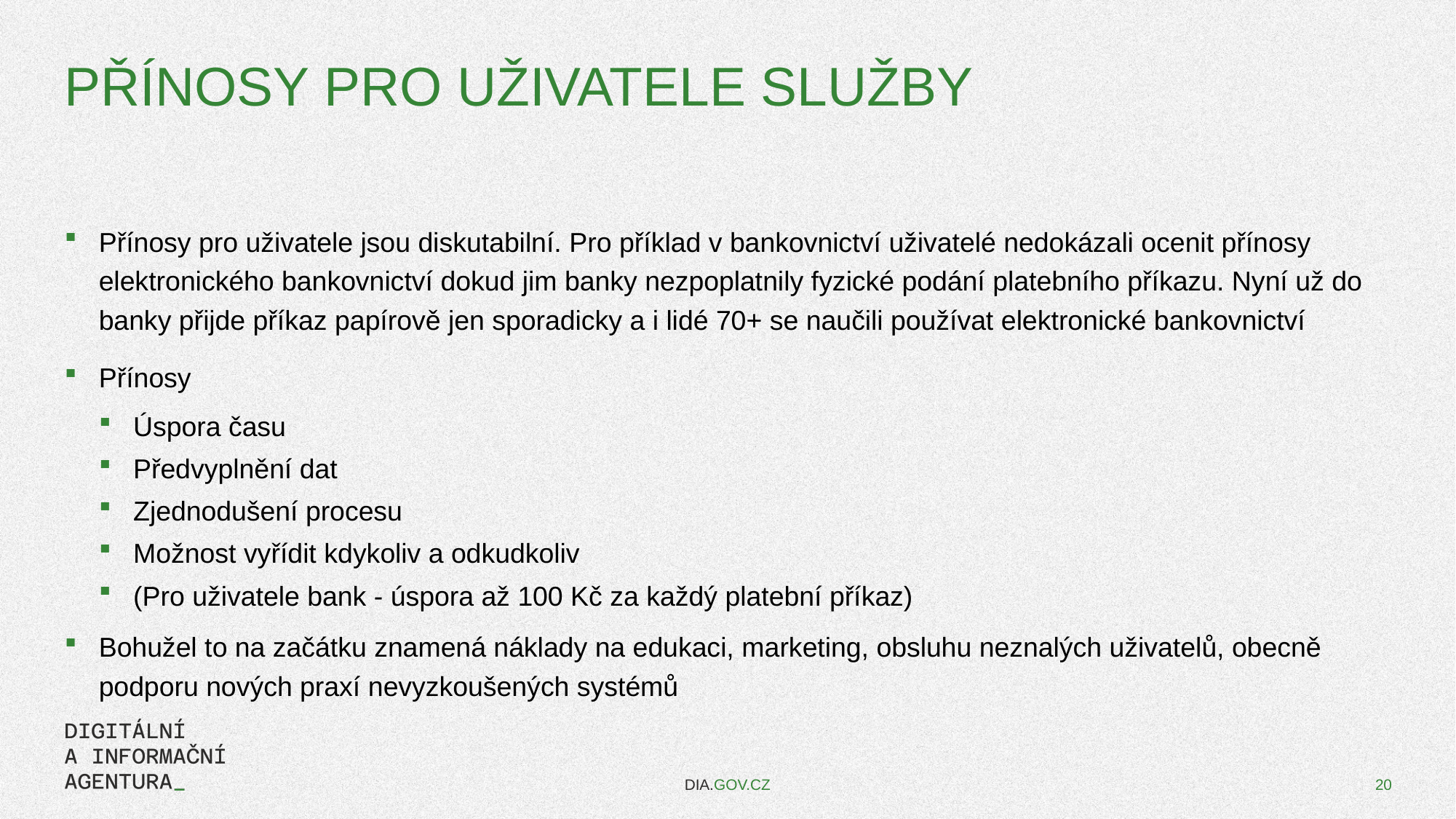

# Přínosy pro uživatele služby
Přínosy pro uživatele jsou diskutabilní. Pro příklad v bankovnictví uživatelé nedokázali ocenit přínosy elektronického bankovnictví dokud jim banky nezpoplatnily fyzické podání platebního příkazu. Nyní už do banky přijde příkaz papírově jen sporadicky a i lidé 70+ se naučili používat elektronické bankovnictví
Přínosy
Úspora času
Předvyplnění dat
Zjednodušení procesu
Možnost vyřídit kdykoliv a odkudkoliv
(Pro uživatele bank - úspora až 100 Kč za každý platební příkaz)
Bohužel to na začátku znamená náklady na edukaci, marketing, obsluhu neznalých uživatelů, obecně podporu nových praxí nevyzkoušených systémů
DIA.GOV.CZ
20